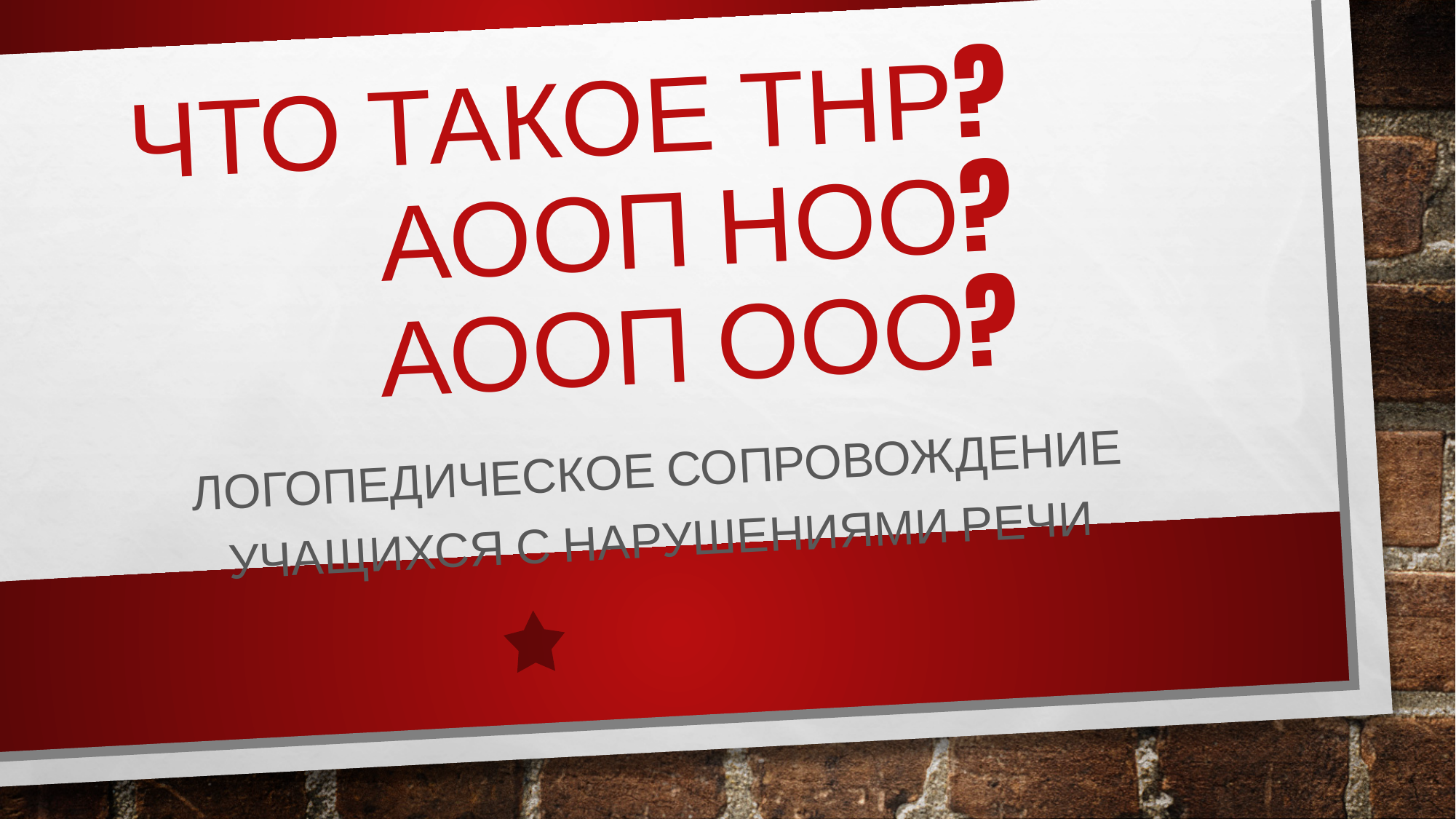

# Что такое тнр? Аооп ноо? аооп ооо?
Логопедическое сопровождение  учащихся с нарушениями речи